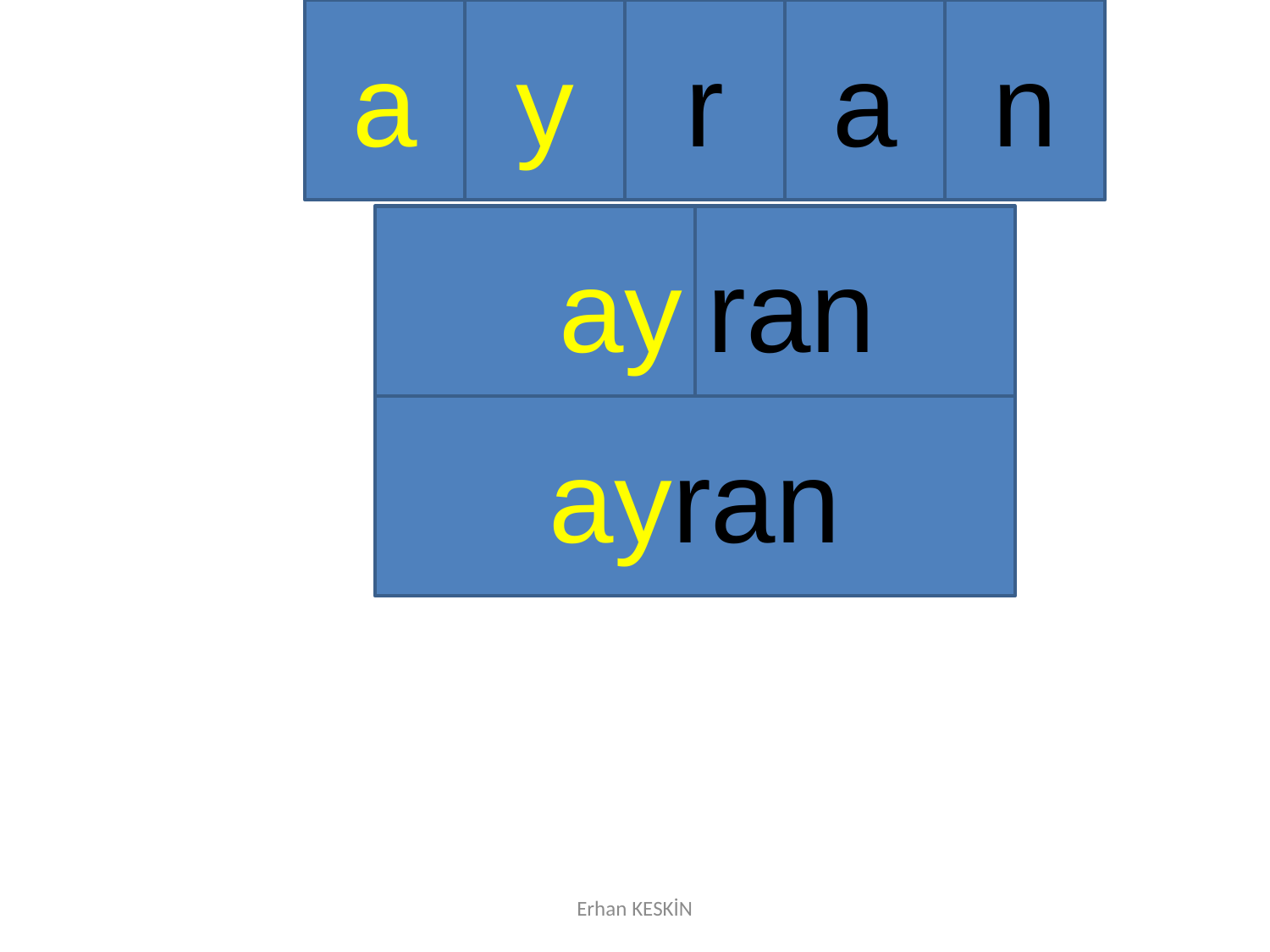

a
y
r
a
n
ay
ran
ayran
Erhan KESKİN